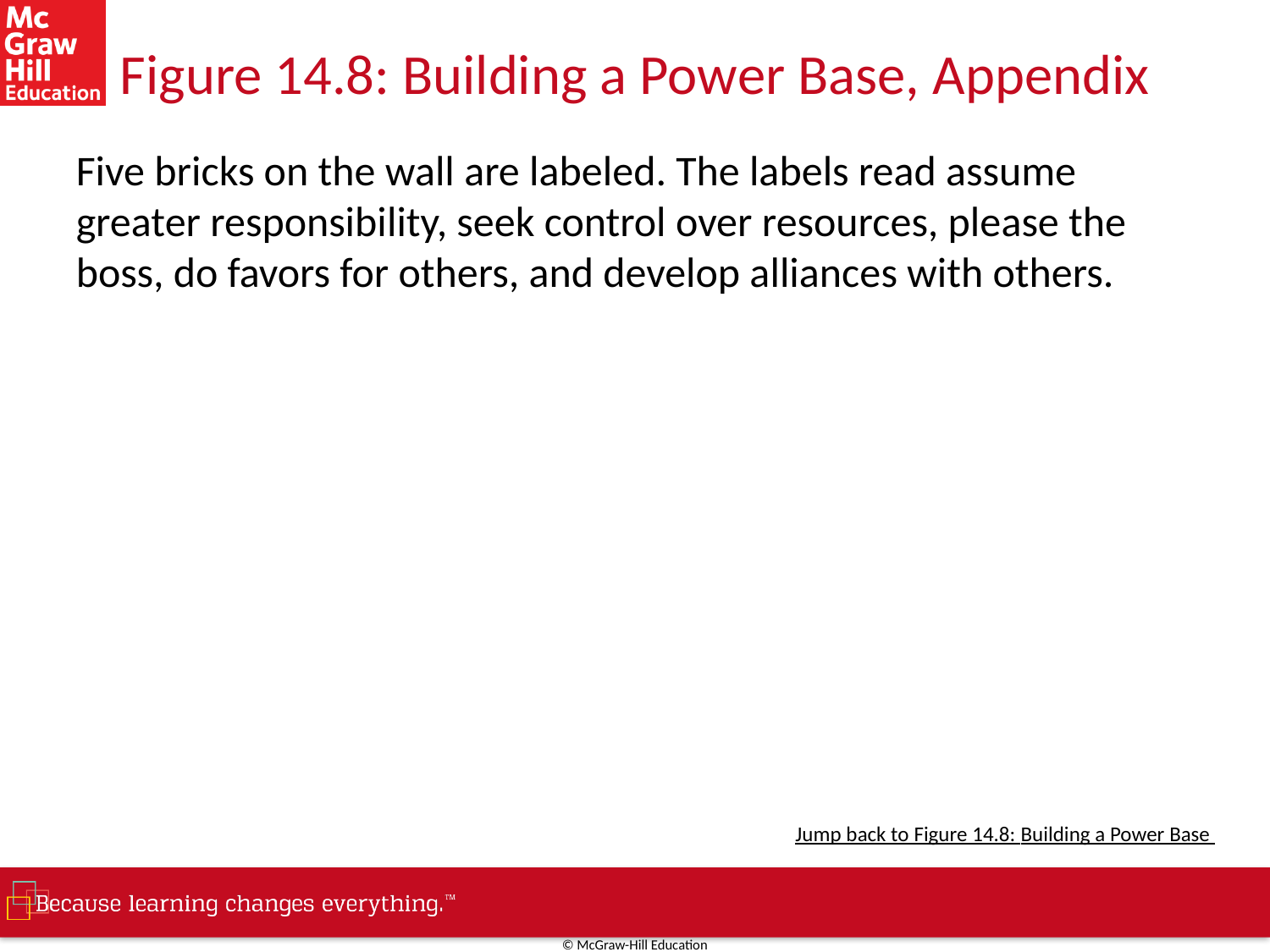

# Figure 14.8: Building a Power Base, Appendix
Five bricks on the wall are labeled. The labels read assume greater responsibility, seek control over resources, please the boss, do favors for others, and develop alliances with others.
Jump back to Figure 14.8: Building a Power Base